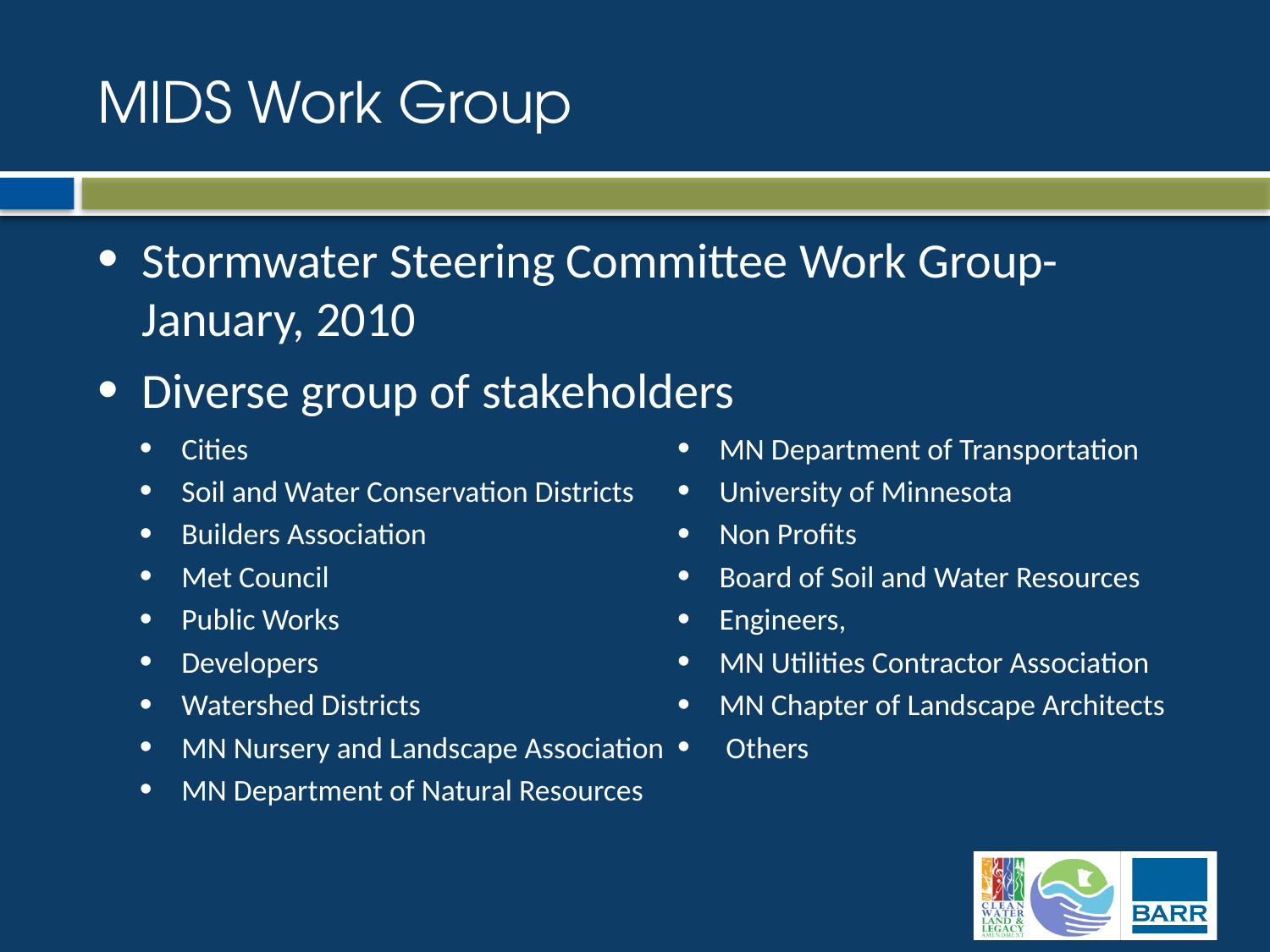

# MIDS Work Group
Stormwater Steering Committee Work Group-January, 2010
Diverse group of stakeholders

Cities
Soil and Water Conservation Districts
Builders Association
Met Council
Public Works
Developers
Watershed Districts
MN Nursery and Landscape Association
MN Department of Natural Resources
MN Department of Transportation
University of Minnesota
Non Profits
Board of Soil and Water Resources
Engineers,
MN Utilities Contractor Association
MN Chapter of Landscape Architects
 Others